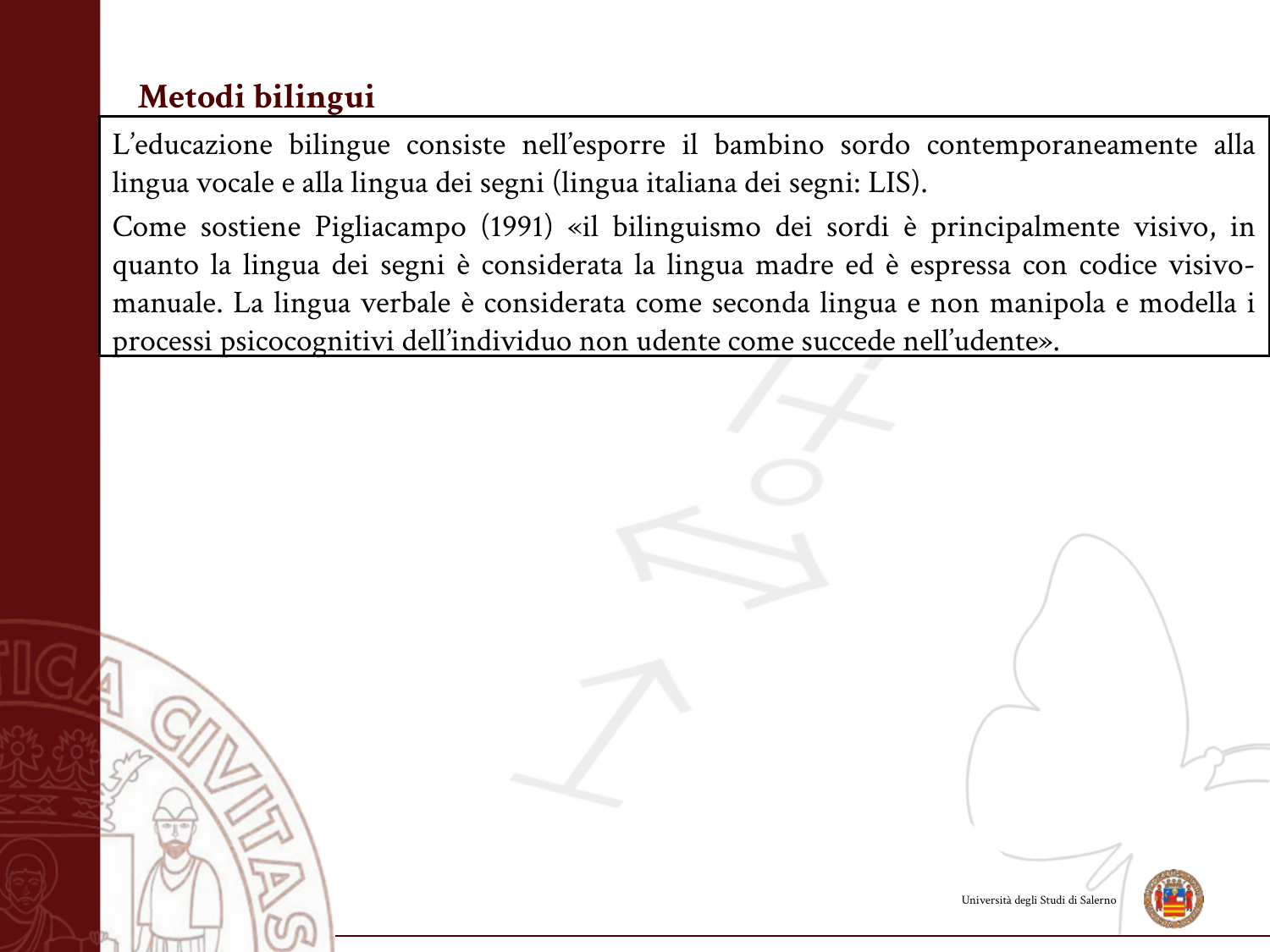

# Metodi bilingui
L’educazione bilingue consiste nell’esporre il bambino sordo contemporaneamente alla lingua vocale e alla lingua dei segni (lingua italiana dei segni: LIS).
Come sostiene Pigliacampo (1991) «il bilinguismo dei sordi è principalmente visivo, in quanto la lingua dei segni è considerata la lingua madre ed è espressa con codice visivo-manuale. La lingua verbale è considerata come seconda lingua e non manipola e modella i processi psicocognitivi dell’individuo non udente come succede nell’udente».